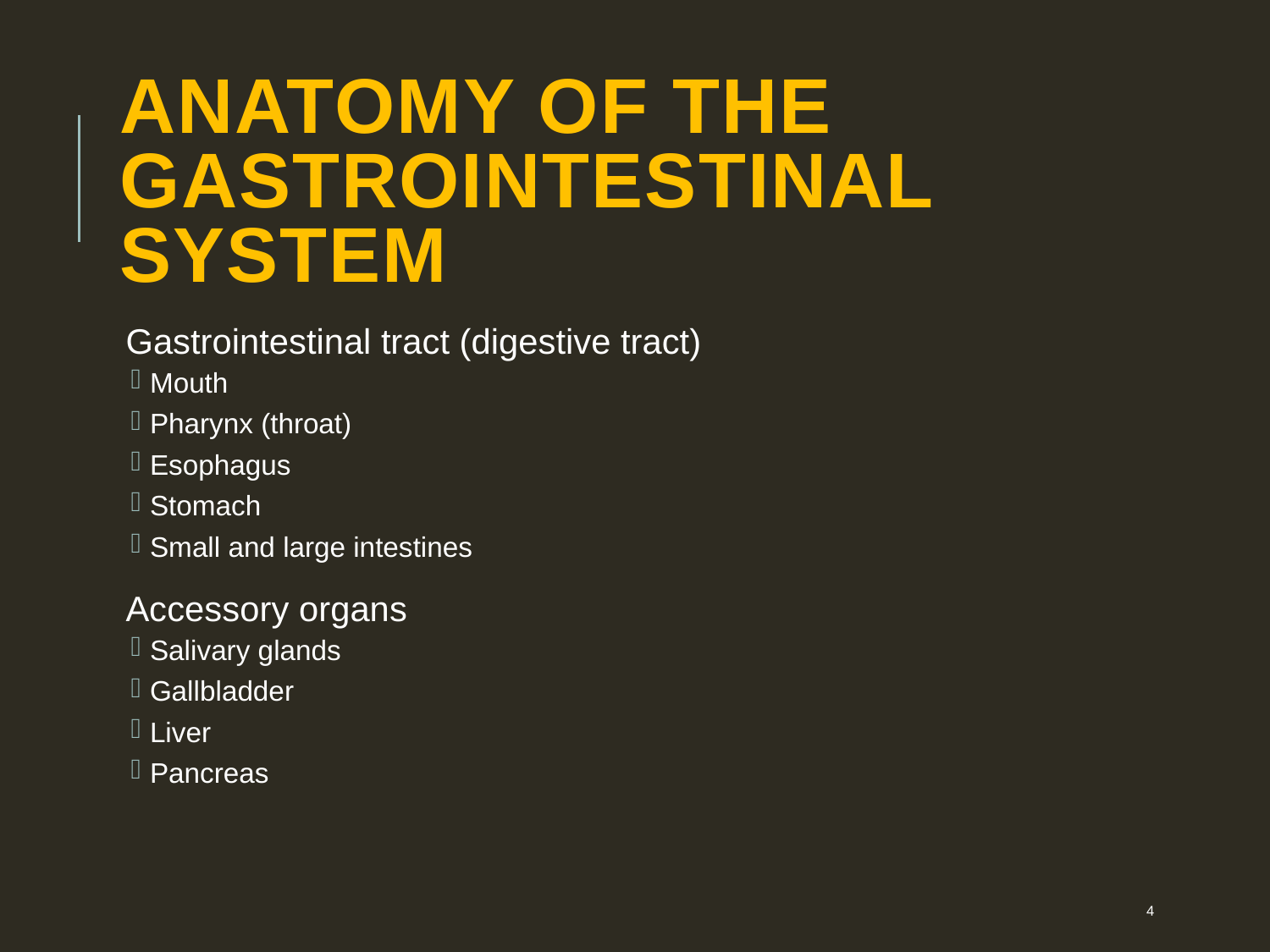

# Anatomy of the Gastrointestinal System
Gastrointestinal tract (digestive tract)
Mouth
Pharynx (throat)
Esophagus
Stomach
Small and large intestines
Accessory organs
Salivary glands
Gallbladder
Liver
Pancreas
 4